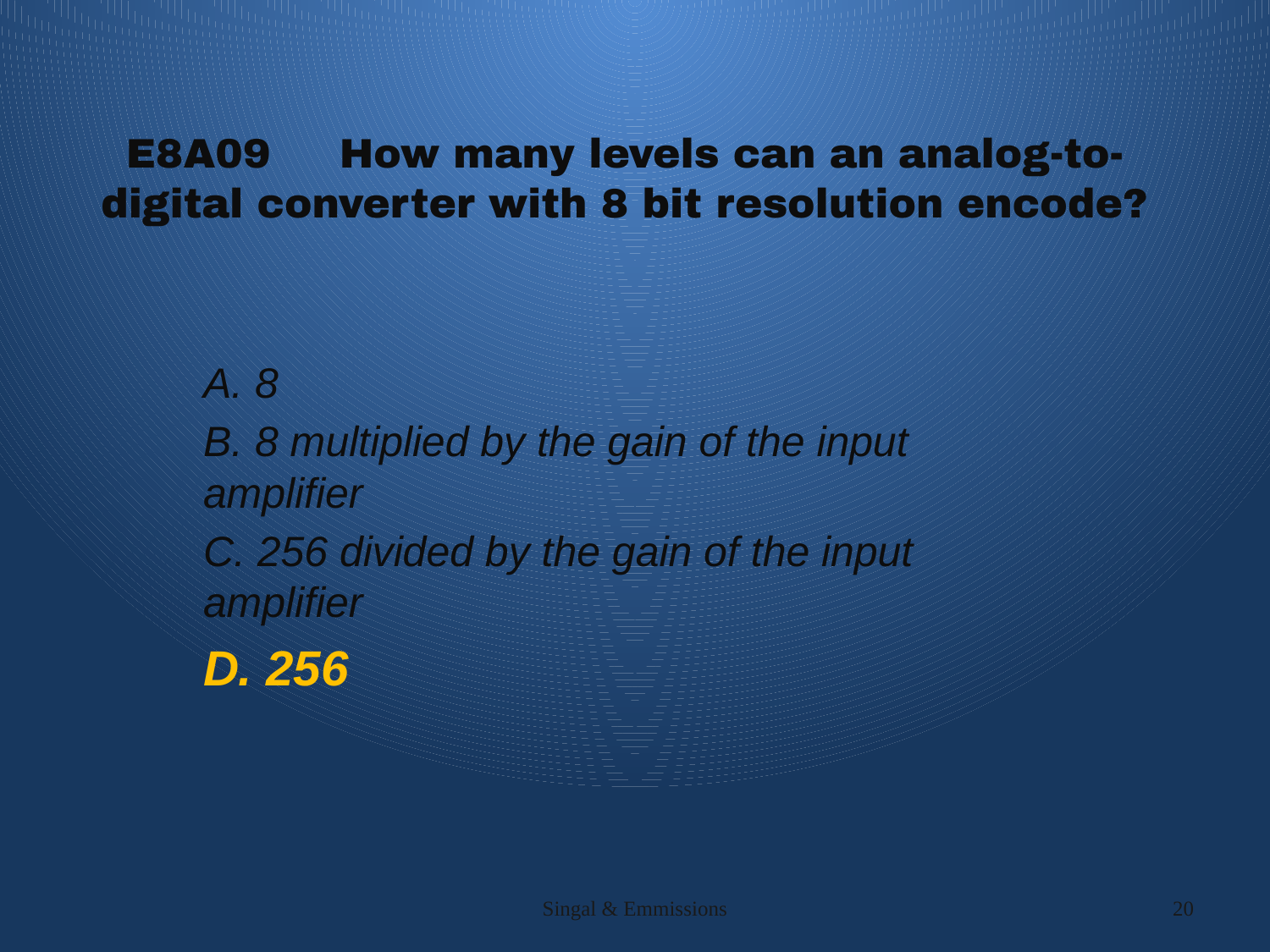

# E8A09     How many levels can an analog-to-digital converter with 8 bit resolution encode?
A. 8
B. 8 multiplied by the gain of the input amplifier
C. 256 divided by the gain of the input amplifier
D. 256
Singal & Emmissions
20